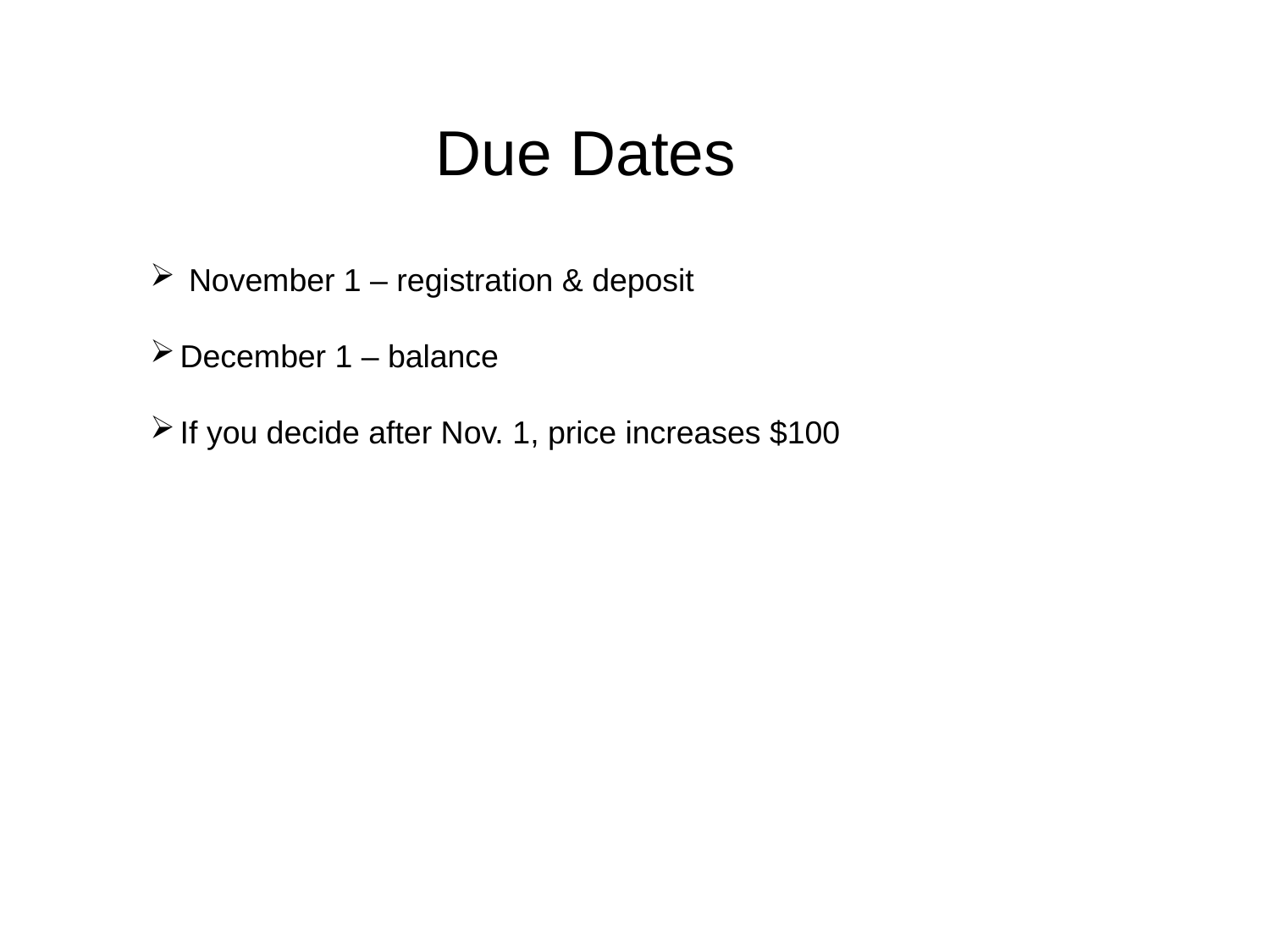

Due Dates
 November 1 – registration & deposit

December 1 – balance

If you decide after Nov. 1, price increases $100